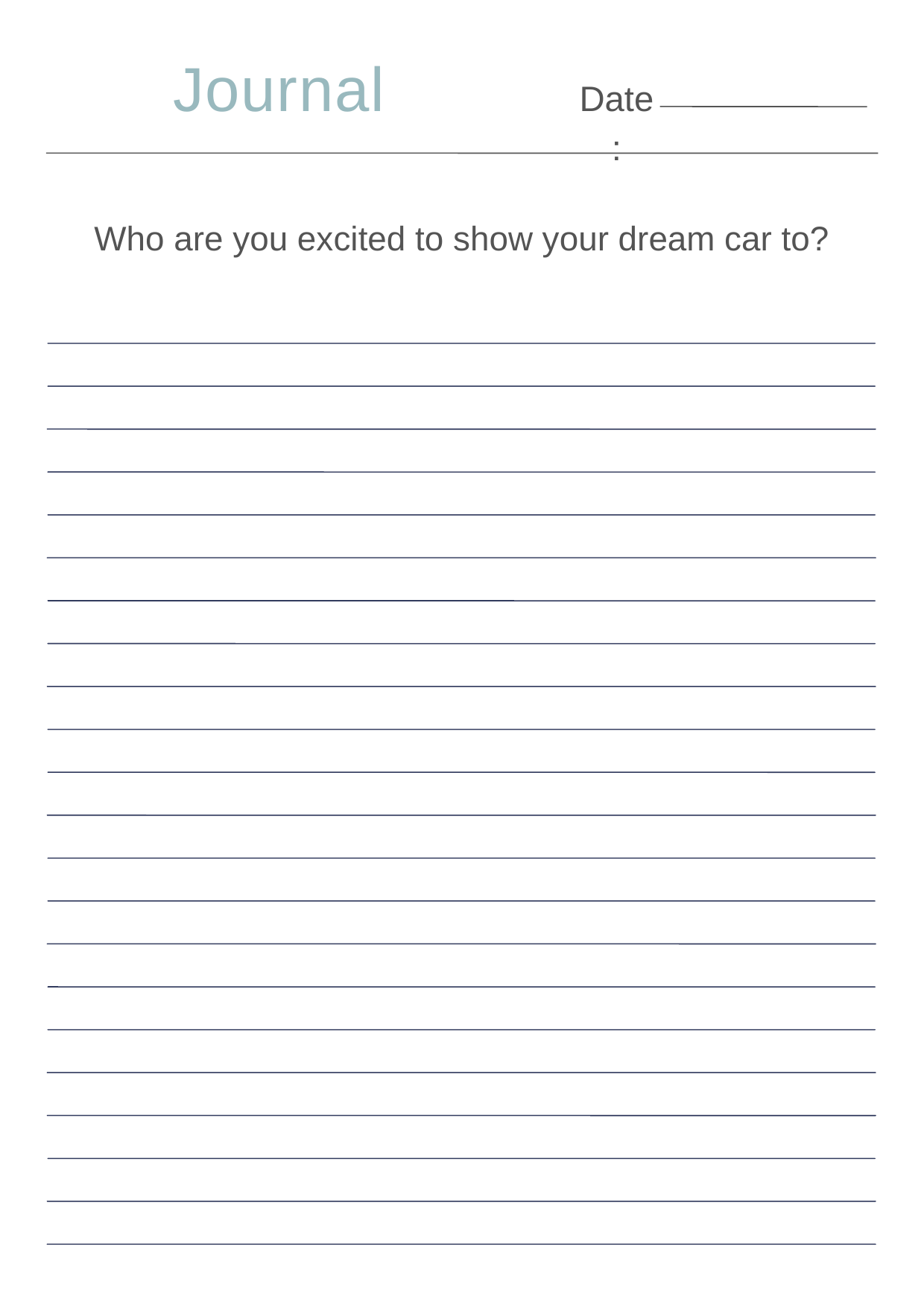

Journal
Date:

Who are you excited to show your dream car to?